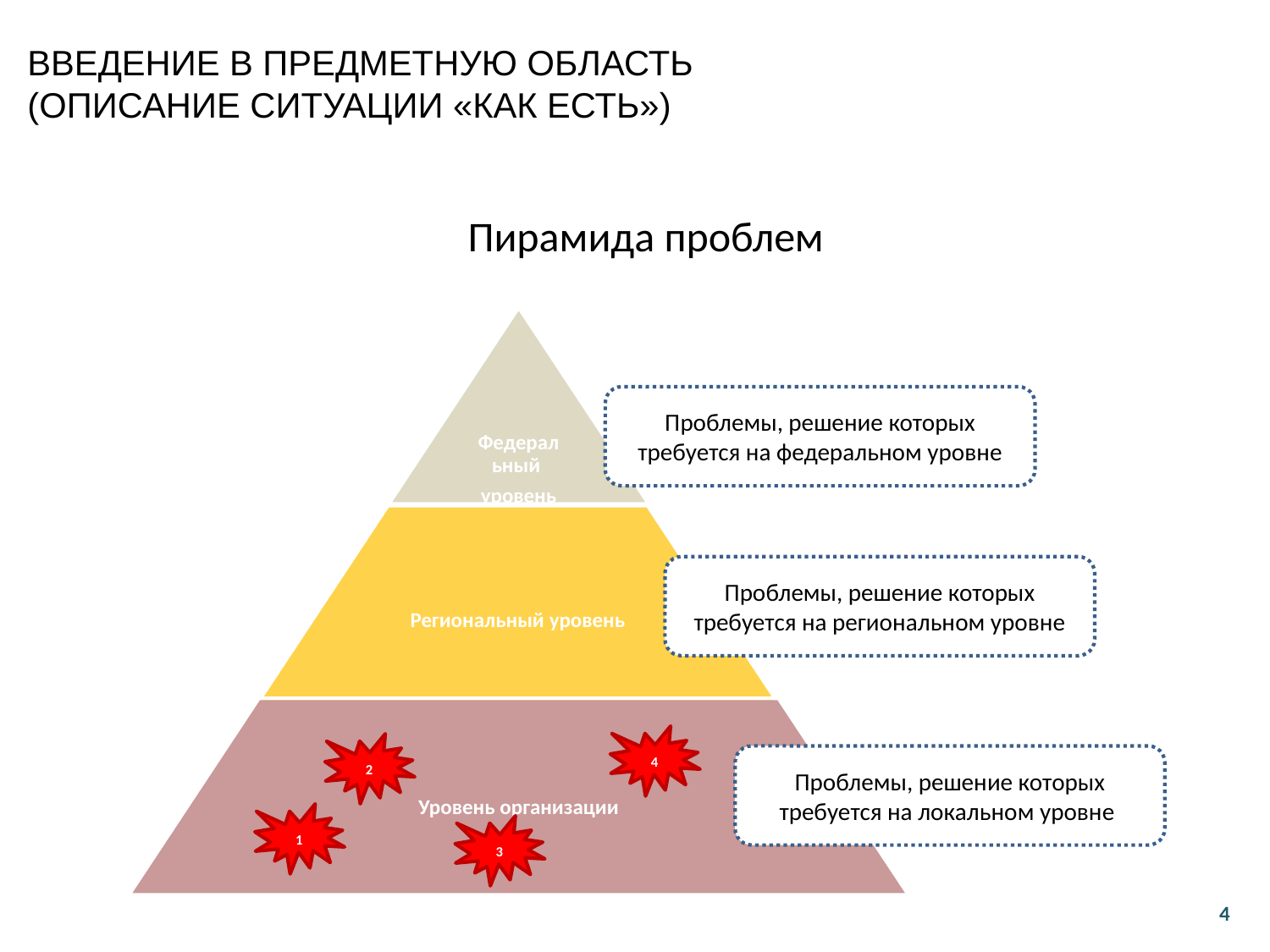

Введение в предметную область
(описание ситуации «как есть»)
# Пирамида проблем

Федеральный
уровень
Региональный уровень
Уровень организации
Проблемы, решение которых требуется на федеральном уровне
Проблемы, решение которых требуется на региональном уровне
4
2
Проблемы, решение которых требуется на локальном уровне
1
3
4